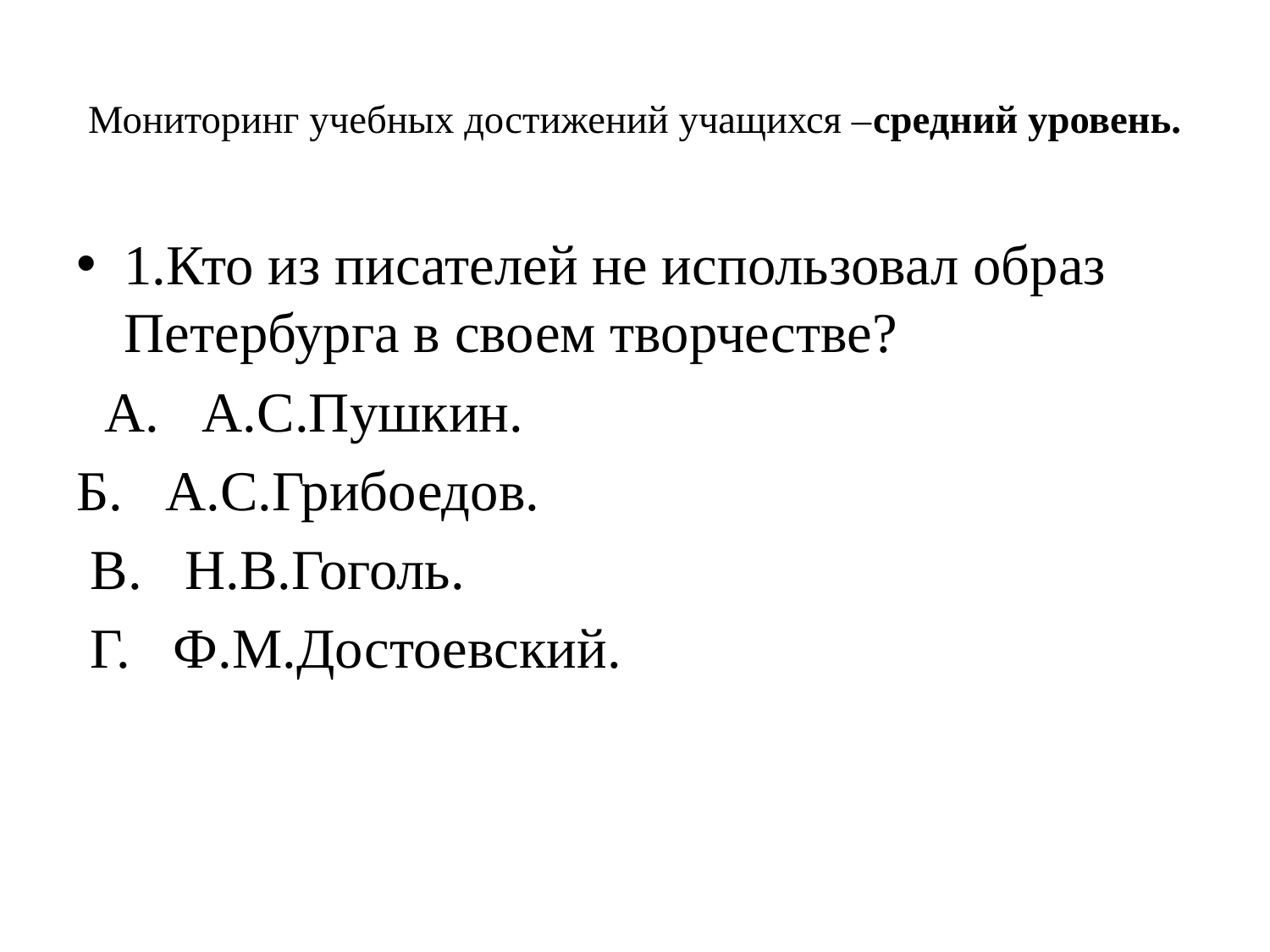

# Мониторинг учебных достижений учащихся –средний уровень.
1.Кто из писателей не использовал образ Петербурга в своем творчестве?
  А.   А.С.Пушкин.
Б.   А.С.Грибоедов.
 В.   Н.В.Гоголь.
 Г.   Ф.М.Достоевский.